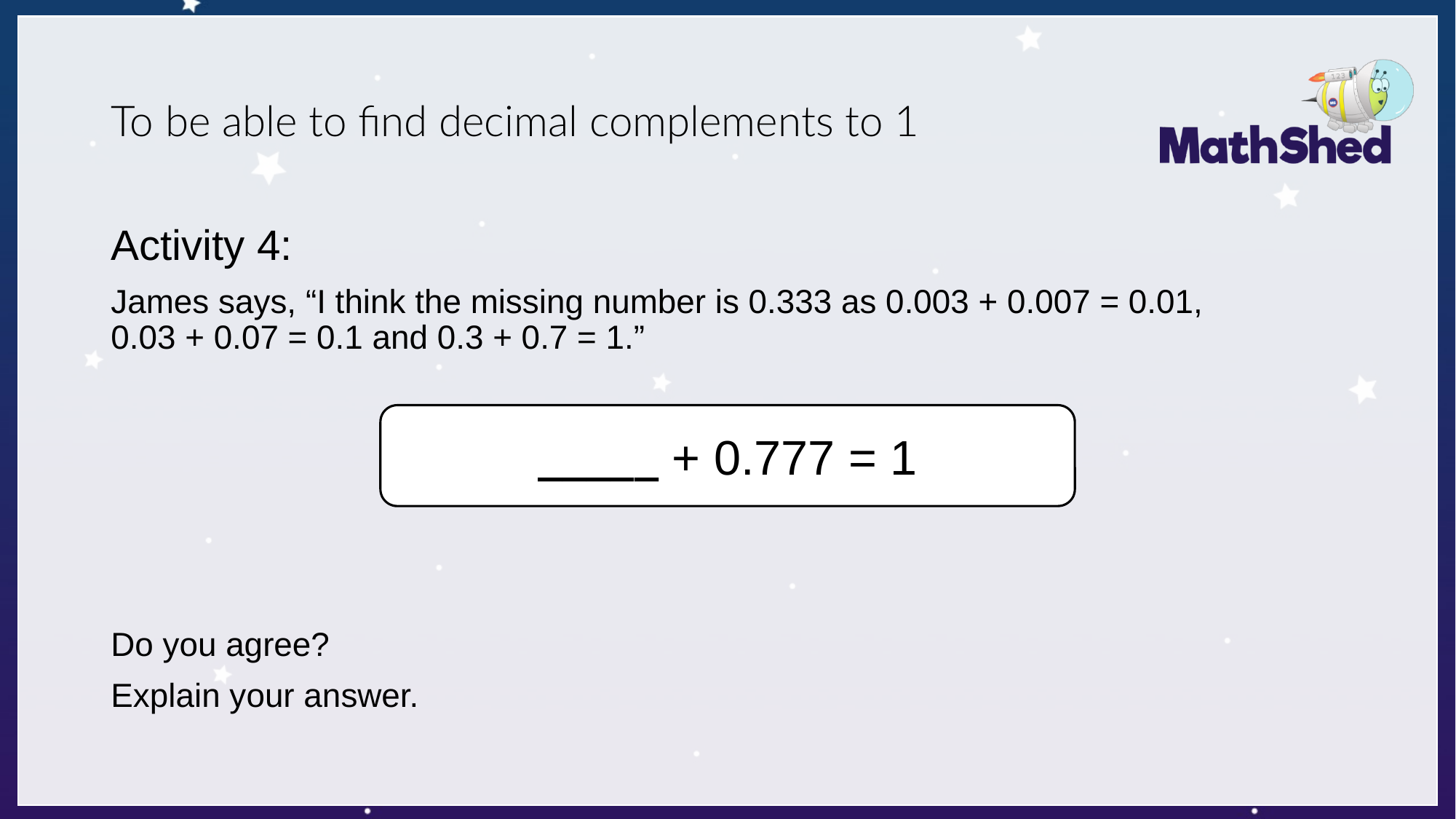

# To be able to find decimal complements to 1
Activity 4:
James says, “I think the missing number is 0.333 as 0.003 + 0.007 = 0.01,
0.03 + 0.07 = 0.1 and 0.3 + 0.7 = 1.”

Do you agree?
Explain your answer.
_____ + 0.777 = 1